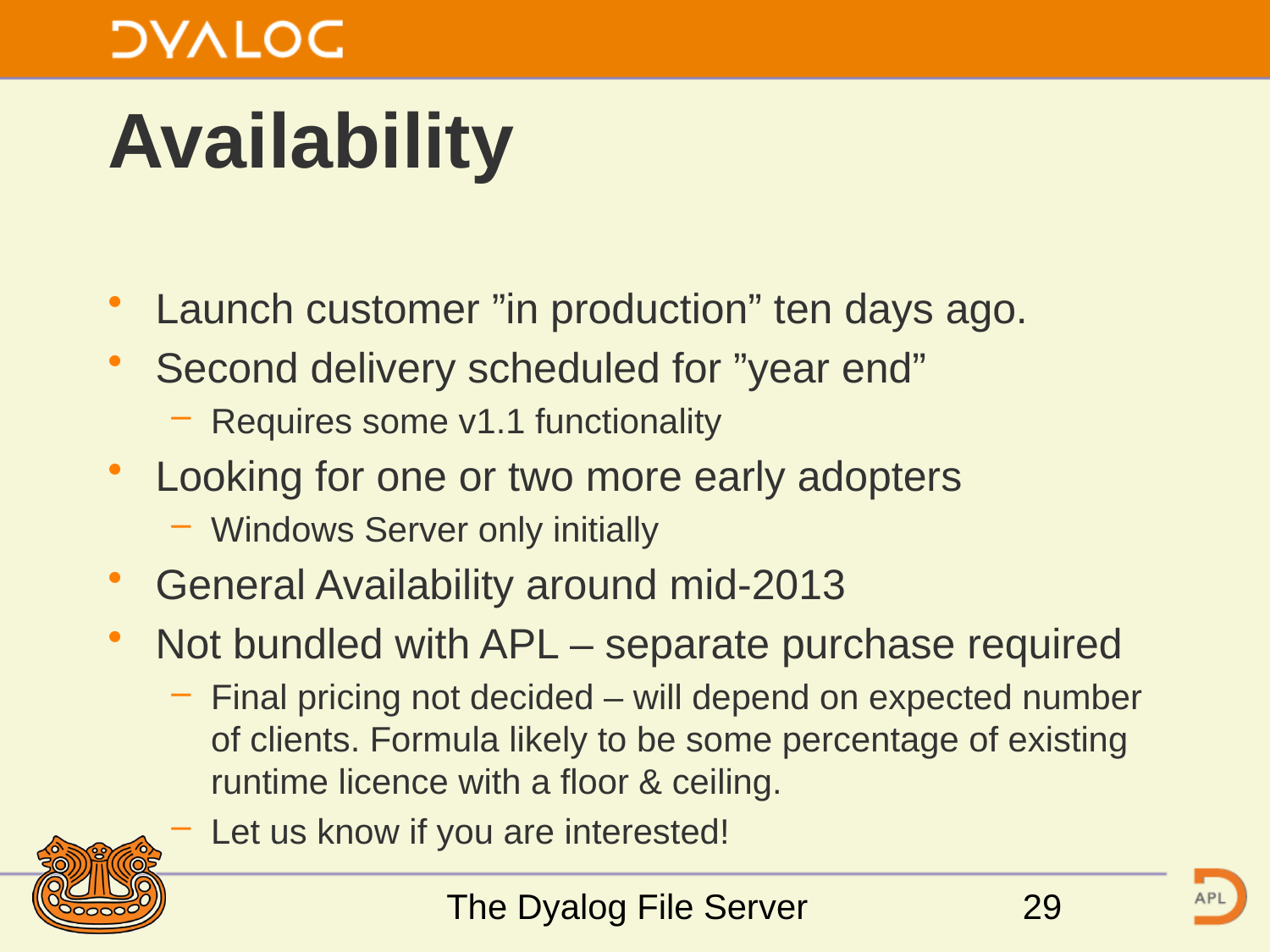

# Availability
Launch customer ”in production” ten days ago.
Second delivery scheduled for ”year end”
Requires some v1.1 functionality
Looking for one or two more early adopters
Windows Server only initially
General Availability around mid-2013
Not bundled with APL – separate purchase required
Final pricing not decided – will depend on expected number of clients. Formula likely to be some percentage of existing runtime licence with a floor & ceiling.
Let us know if you are interested!

The Dyalog File Server
29